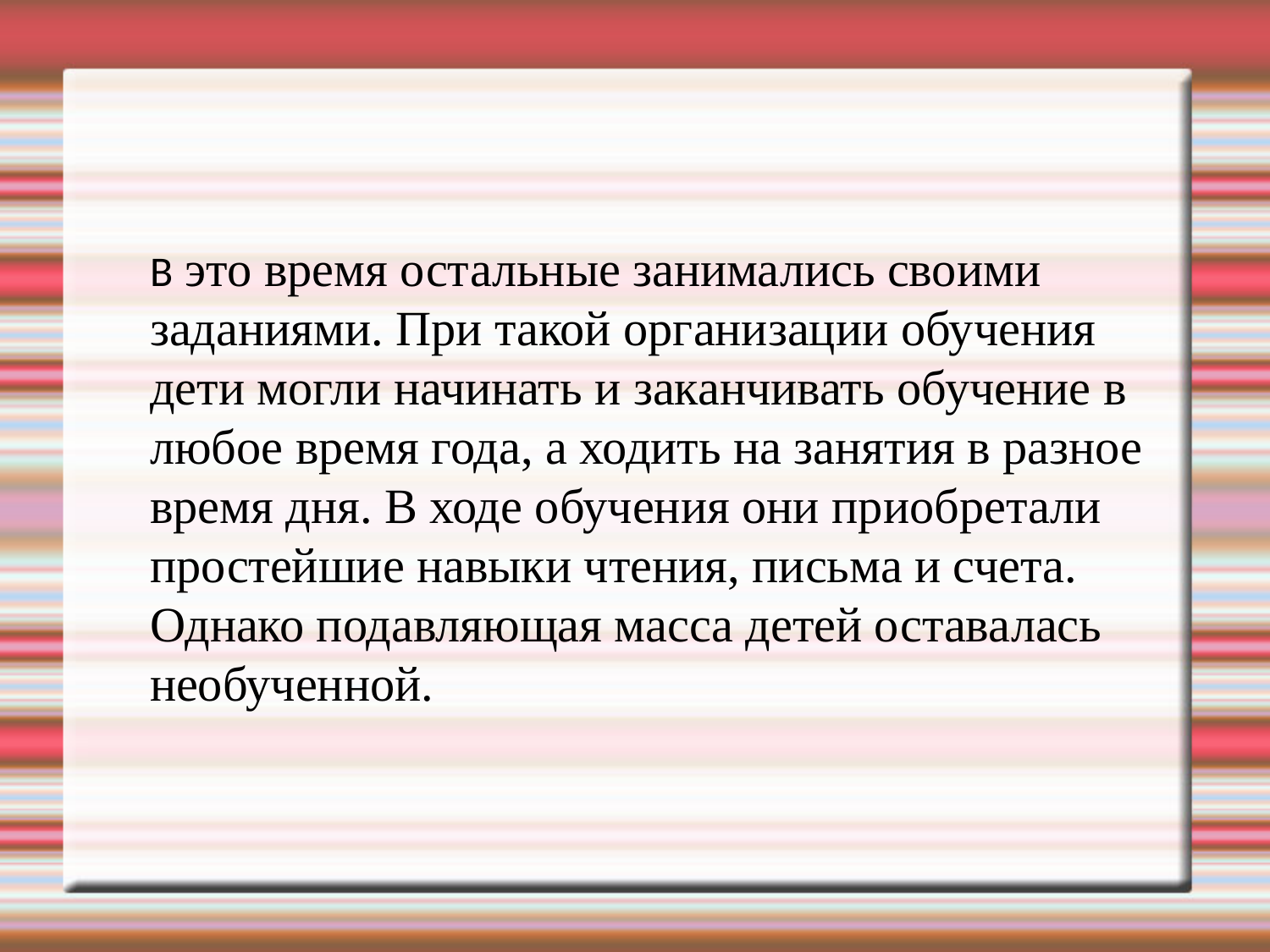

В это время остальные занимались своими заданиями. При такой организации обучения дети могли начинать и заканчивать обучение в любое время года, а ходить на занятия в разное время дня. В ходе обучения они приобретали простейшие навыки чтения, письма и счета. Однако подавляющая масса детей оставалась необученной.